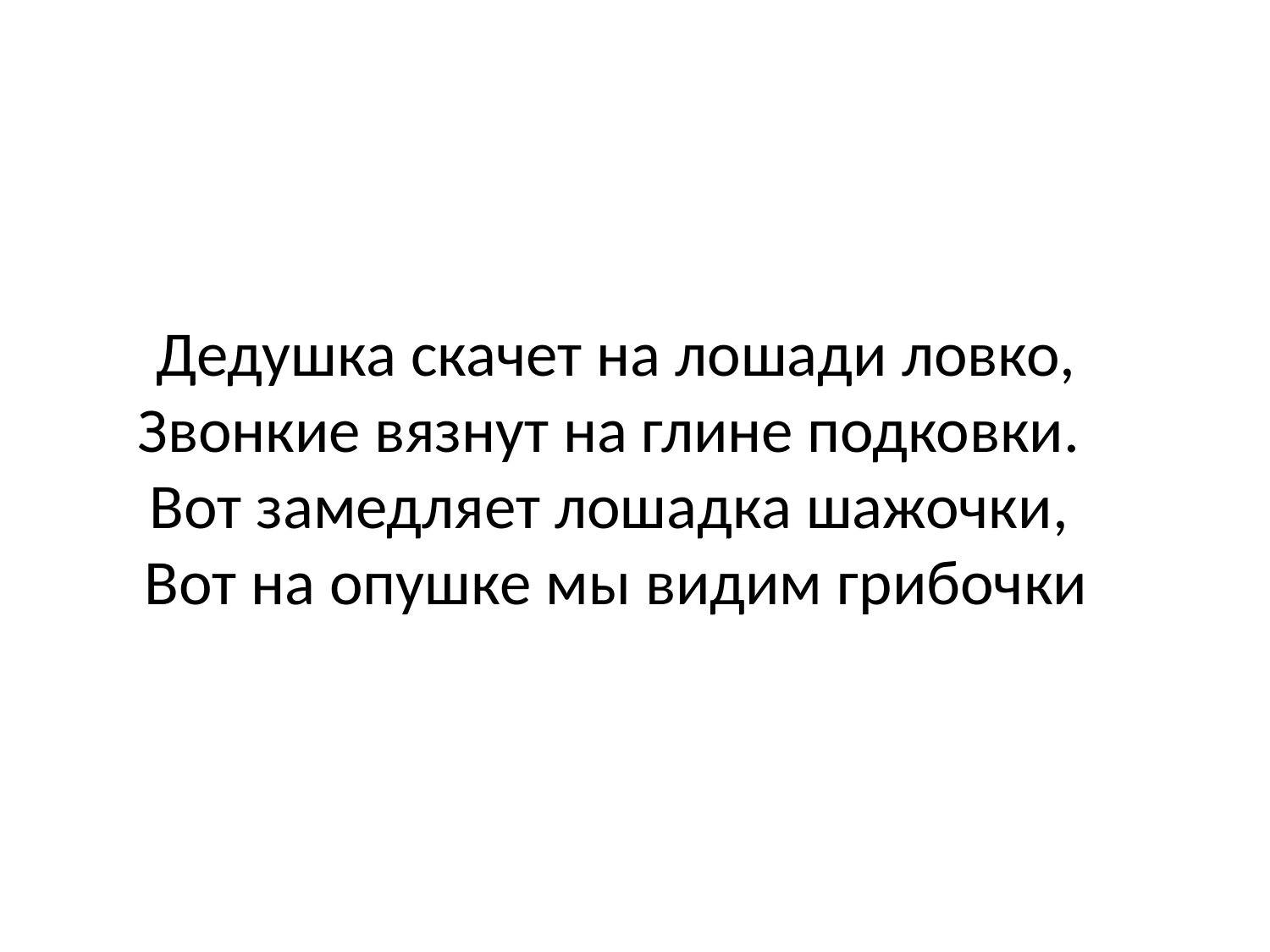

# Дедушка скачет на лошади ловко, Звонкие вязнут на глине подковки. Вот замедляет лошадка шажочки, Вот на опушке мы видим грибочки